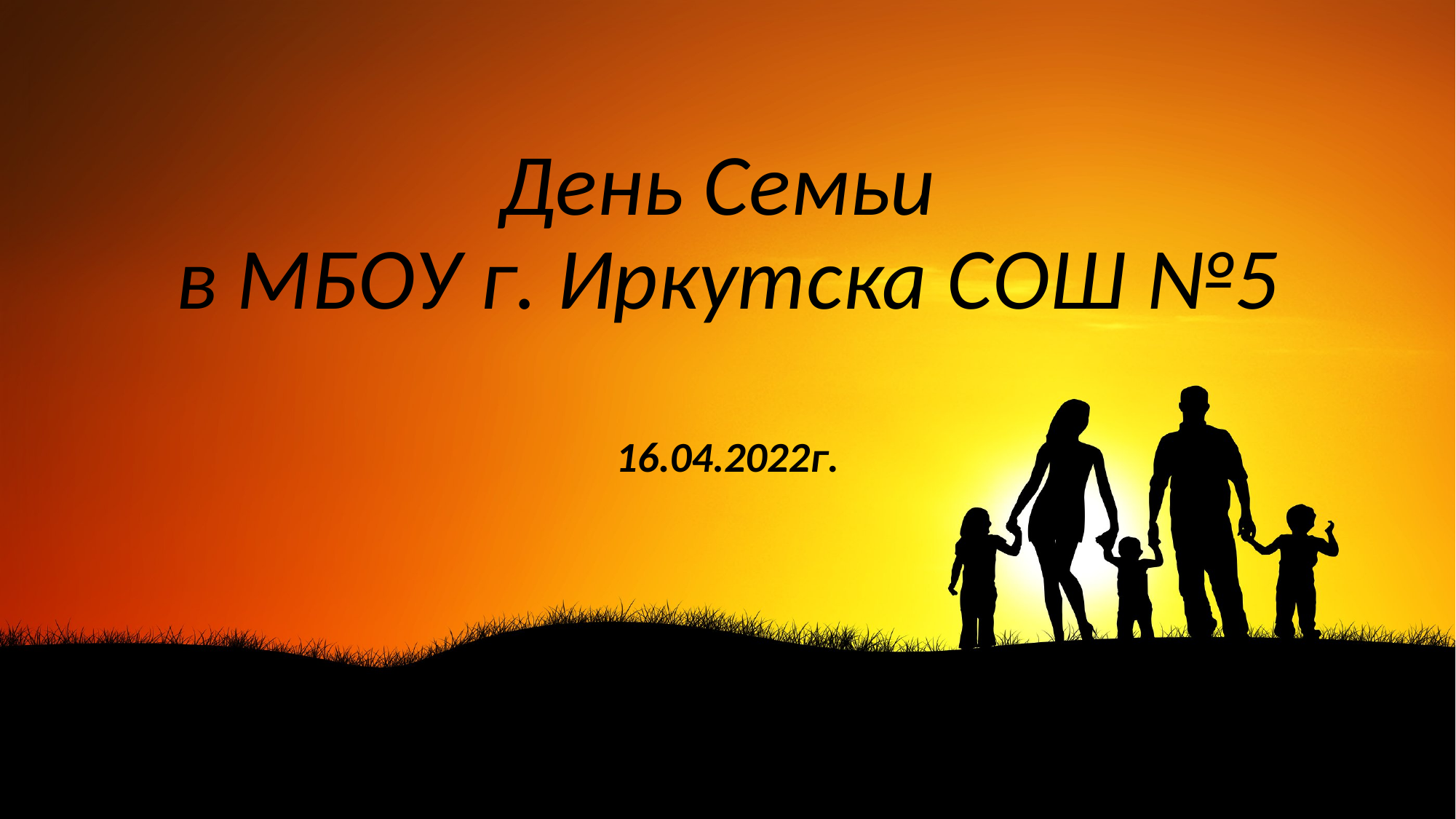

# День Семьи в МБОУ г. Иркутска СОШ №5
16.04.2022г.